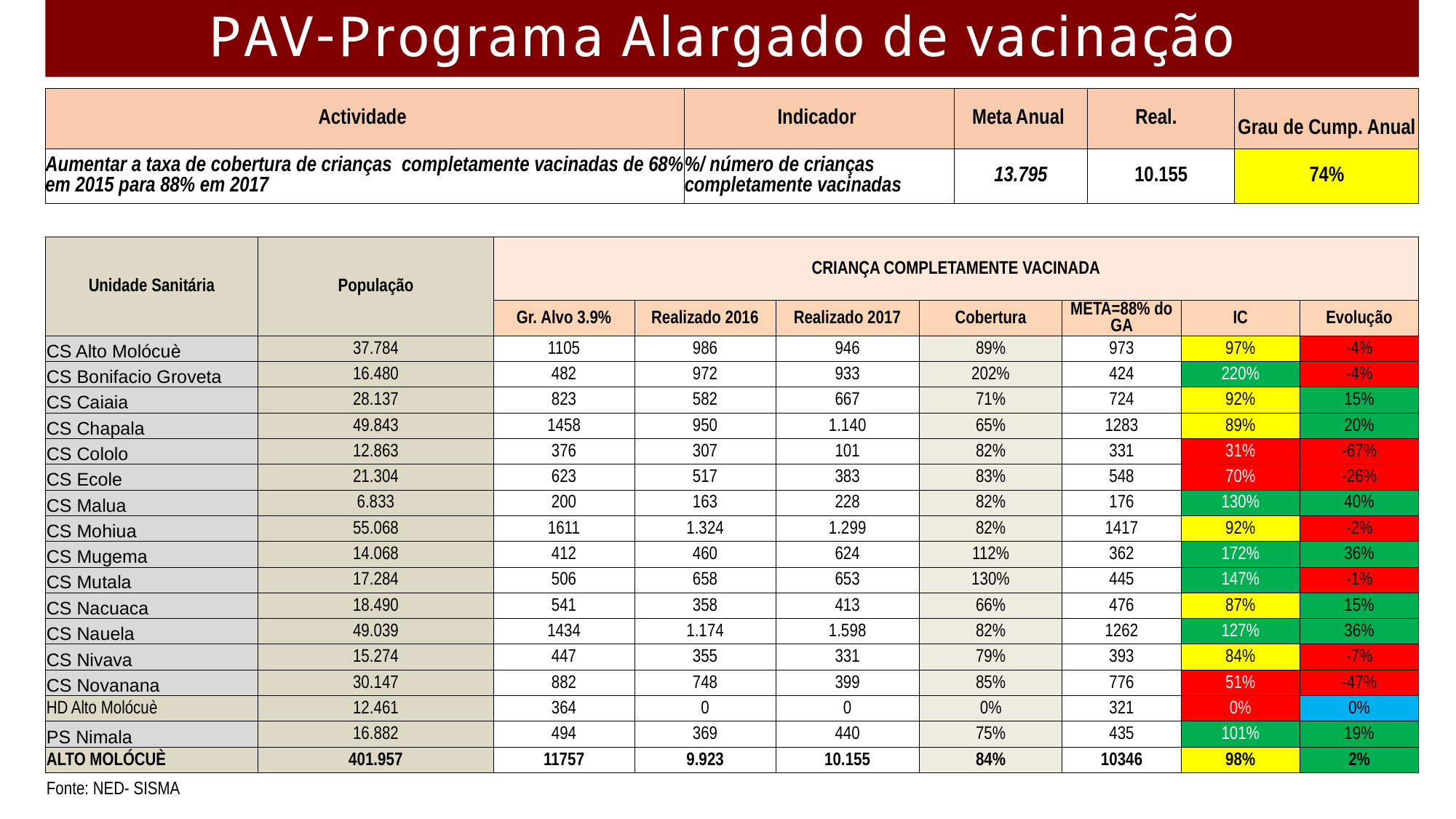

# PAV-Programa Alargado de vacinação
| Actividade | Indicador | Meta Anual | Real. | Grau de Cump. Anual |
| --- | --- | --- | --- | --- |
| Aumentar a taxa de cobertura de crianças completamente vacinadas de 68% em 2015 para 88% em 2017 | %/ número de crianças completamente vacinadas | 13.795 | 10.155 | 74% |
| Unidade Sanitária | População | CRIANÇA COMPLETAMENTE VACINADA |  |  |  |  |  |  |
| --- | --- | --- | --- | --- | --- | --- | --- | --- |
|  |  | Gr. Alvo 3.9% | Realizado 2016 | Realizado 2017 | Cobertura | META=88% do GA | IC | Evolução |
| CS Alto Molócuè | 37.784 | 1105 | 986 | 946 | 89% | 973 | 97% | -4% |
| CS Bonifacio Groveta | 16.480 | 482 | 972 | 933 | 202% | 424 | 220% | -4% |
| CS Caiaia | 28.137 | 823 | 582 | 667 | 71% | 724 | 92% | 15% |
| CS Chapala | 49.843 | 1458 | 950 | 1.140 | 65% | 1283 | 89% | 20% |
| CS Cololo | 12.863 | 376 | 307 | 101 | 82% | 331 | 31% | -67% |
| CS Ecole | 21.304 | 623 | 517 | 383 | 83% | 548 | 70% | -26% |
| CS Malua | 6.833 | 200 | 163 | 228 | 82% | 176 | 130% | 40% |
| CS Mohiua | 55.068 | 1611 | 1.324 | 1.299 | 82% | 1417 | 92% | -2% |
| CS Mugema | 14.068 | 412 | 460 | 624 | 112% | 362 | 172% | 36% |
| CS Mutala | 17.284 | 506 | 658 | 653 | 130% | 445 | 147% | -1% |
| CS Nacuaca | 18.490 | 541 | 358 | 413 | 66% | 476 | 87% | 15% |
| CS Nauela | 49.039 | 1434 | 1.174 | 1.598 | 82% | 1262 | 127% | 36% |
| CS Nivava | 15.274 | 447 | 355 | 331 | 79% | 393 | 84% | -7% |
| CS Novanana | 30.147 | 882 | 748 | 399 | 85% | 776 | 51% | -47% |
| HD Alto Molócuè | 12.461 | 364 | 0 | 0 | 0% | 321 | 0% | 0% |
| PS Nimala | 16.882 | 494 | 369 | 440 | 75% | 435 | 101% | 19% |
| ALTO MOLÓCUÈ | 401.957 | 11757 | 9.923 | 10.155 | 84% | 10346 | 98% | 2% |
| Fonte: NED- SISMA |  |  |  |  |  |  |  |  |